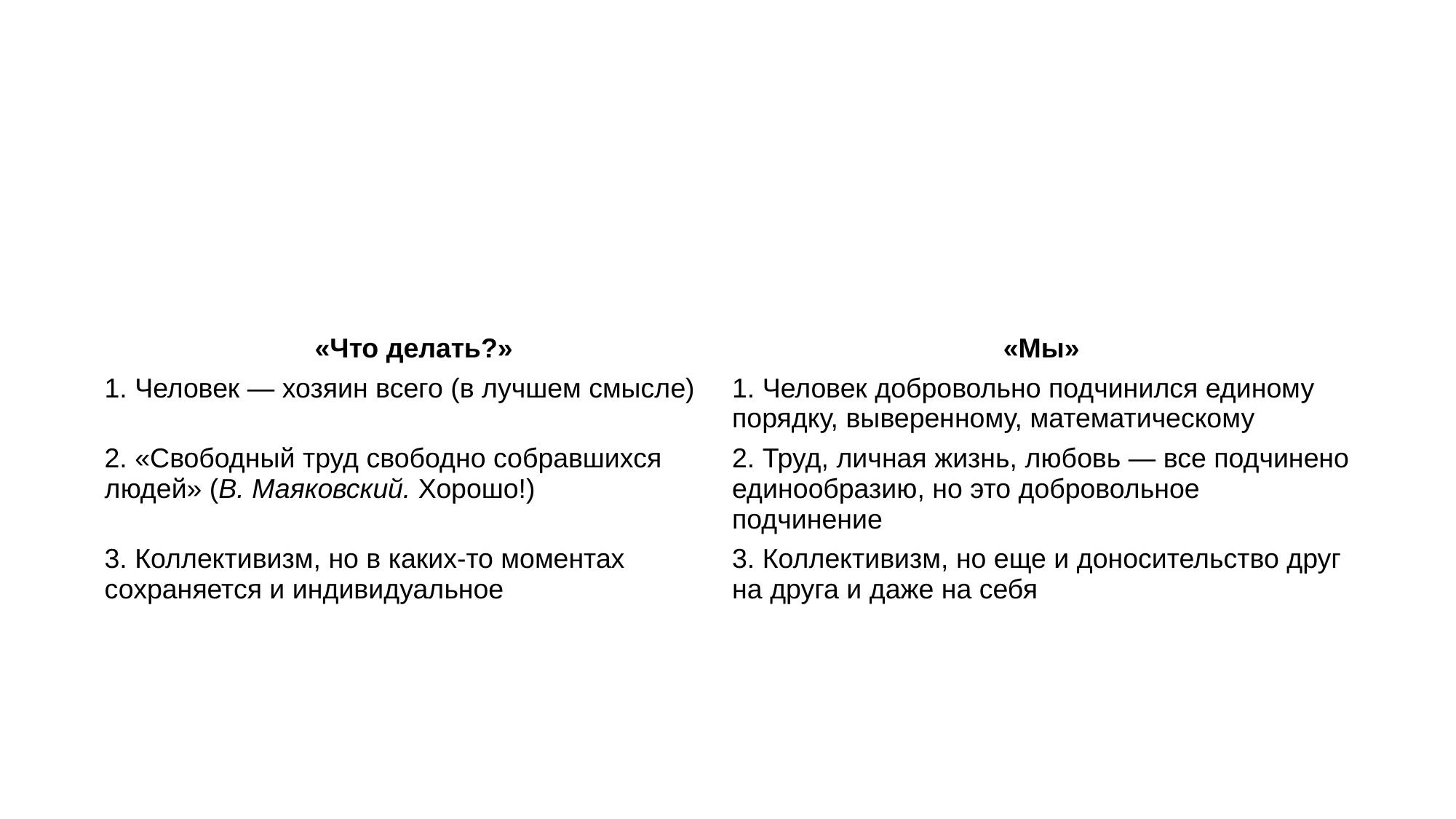

#
| «Что делать?» | «Мы» |
| --- | --- |
| 1. Человек — хозяин всего (в лучшем смысле) | 1. Человек добровольно подчинился единому порядку, выверенному, математическому |
| 2. «Свободный труд свободно собравшихся людей» (В. Маяковский. Хорошо!) | 2. Труд, личная жизнь, любовь — все подчинено единообразию, но это добровольное подчинение |
| 3. Коллективизм, но в каких-то моментах сохраняется и индивидуальное | 3. Коллективизм, но еще и доносительство друг на друга и даже на себя |